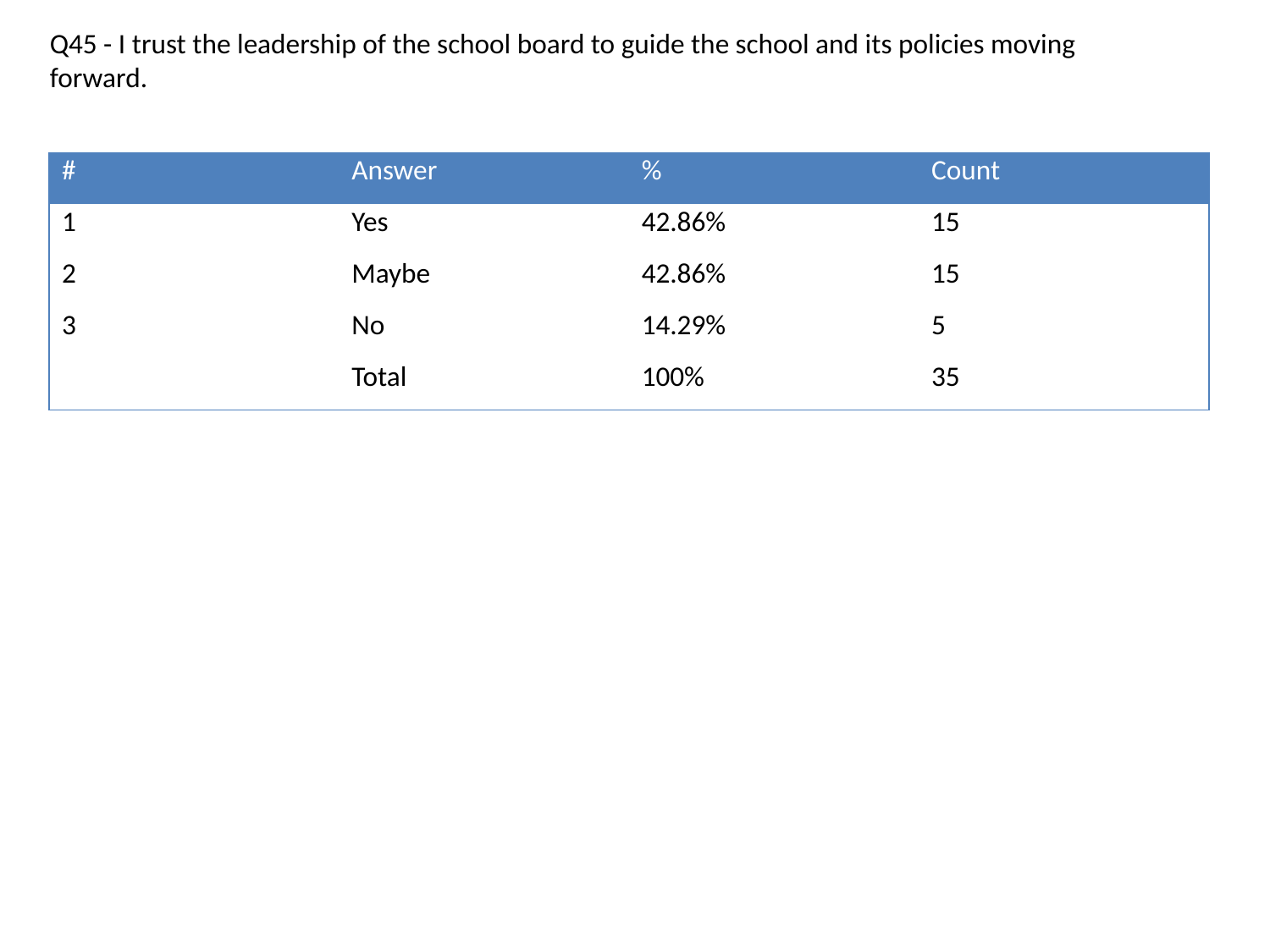

Q45 - I trust the leadership of the school board to guide the school and its policies moving forward.
| # | Answer | % | Count |
| --- | --- | --- | --- |
| 1 | Yes | 42.86% | 15 |
| 2 | Maybe | 42.86% | 15 |
| 3 | No | 14.29% | 5 |
|  | Total | 100% | 35 |